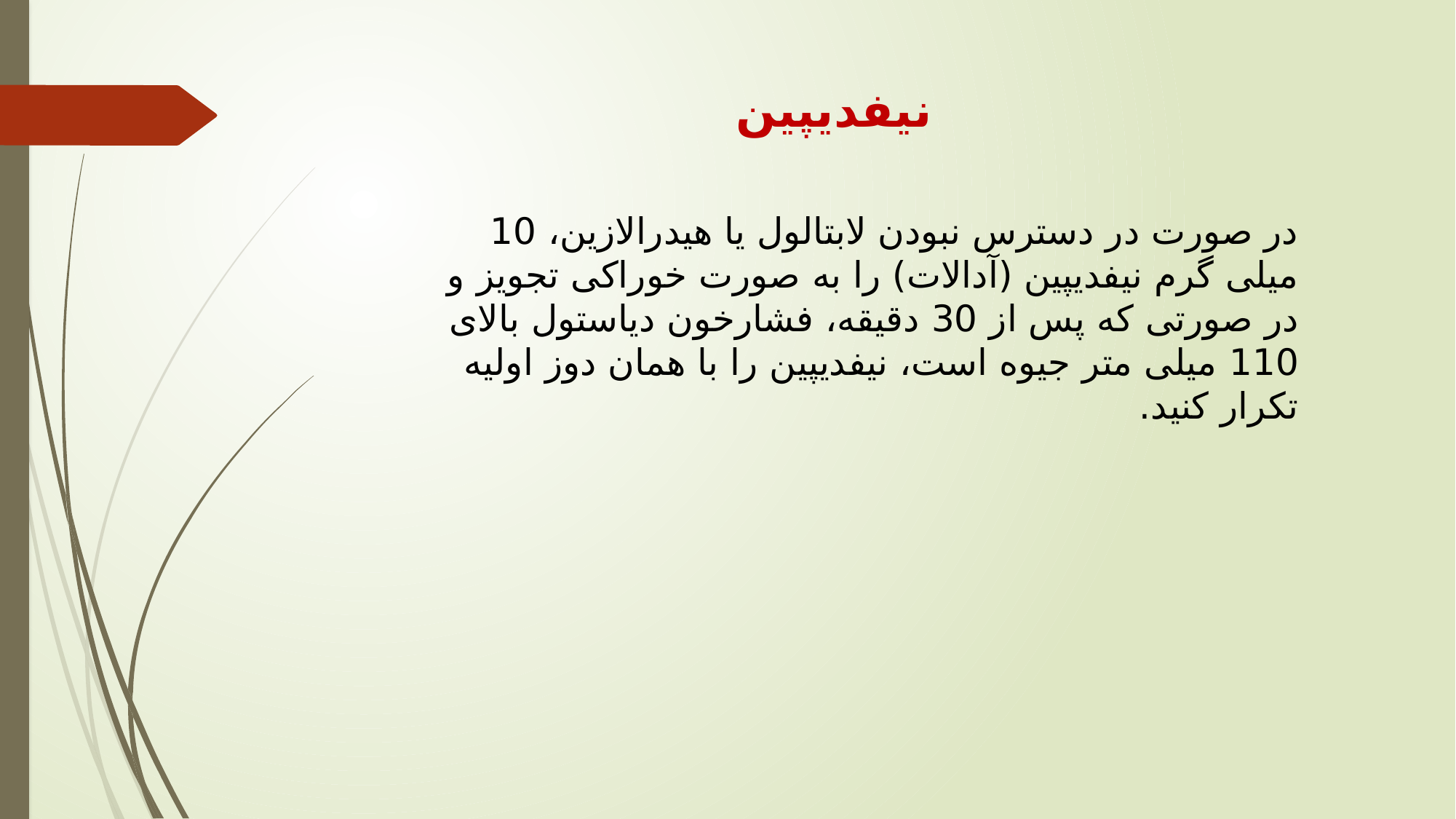

# نیفدیپین
در صورت در دسترس نبودن لابتالول یا هیدرالازین، 10 میلی گرم نیفدیپین (آدالات) را به صورت خوراکی تجویز و در صورتی که پس از 30 دقیقه، فشارخون دیاستول بالای 110 میلی متر جیوه است، نیفدیپین را با همان دوز اولیه تکرار کنید.